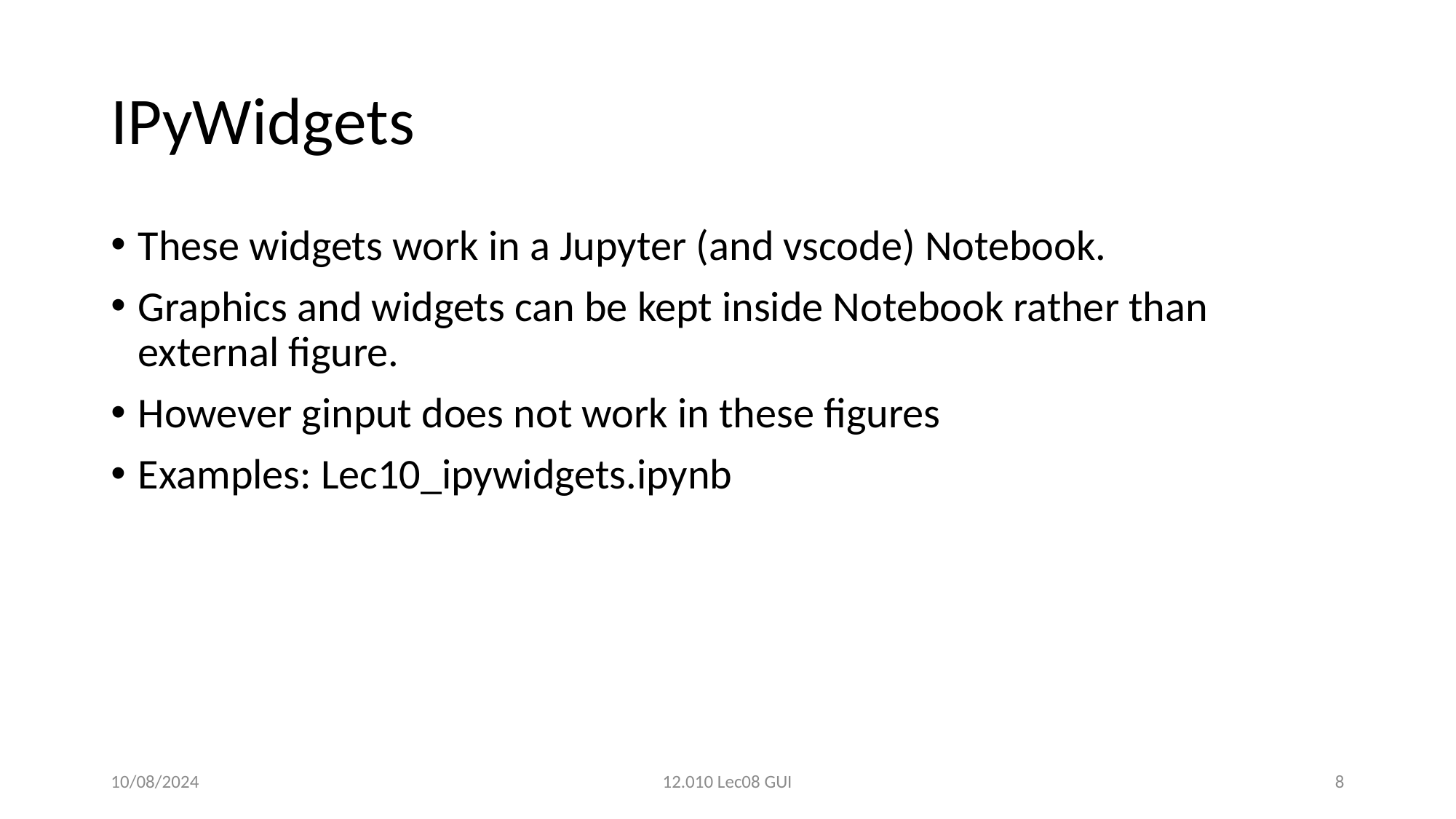

# IPyWidgets
These widgets work in a Jupyter (and vscode) Notebook.
Graphics and widgets can be kept inside Notebook rather than external figure.
However ginput does not work in these figures
Examples: Lec10_ipywidgets.ipynb
10/08/2024
12.010 Lec08 GUI
8